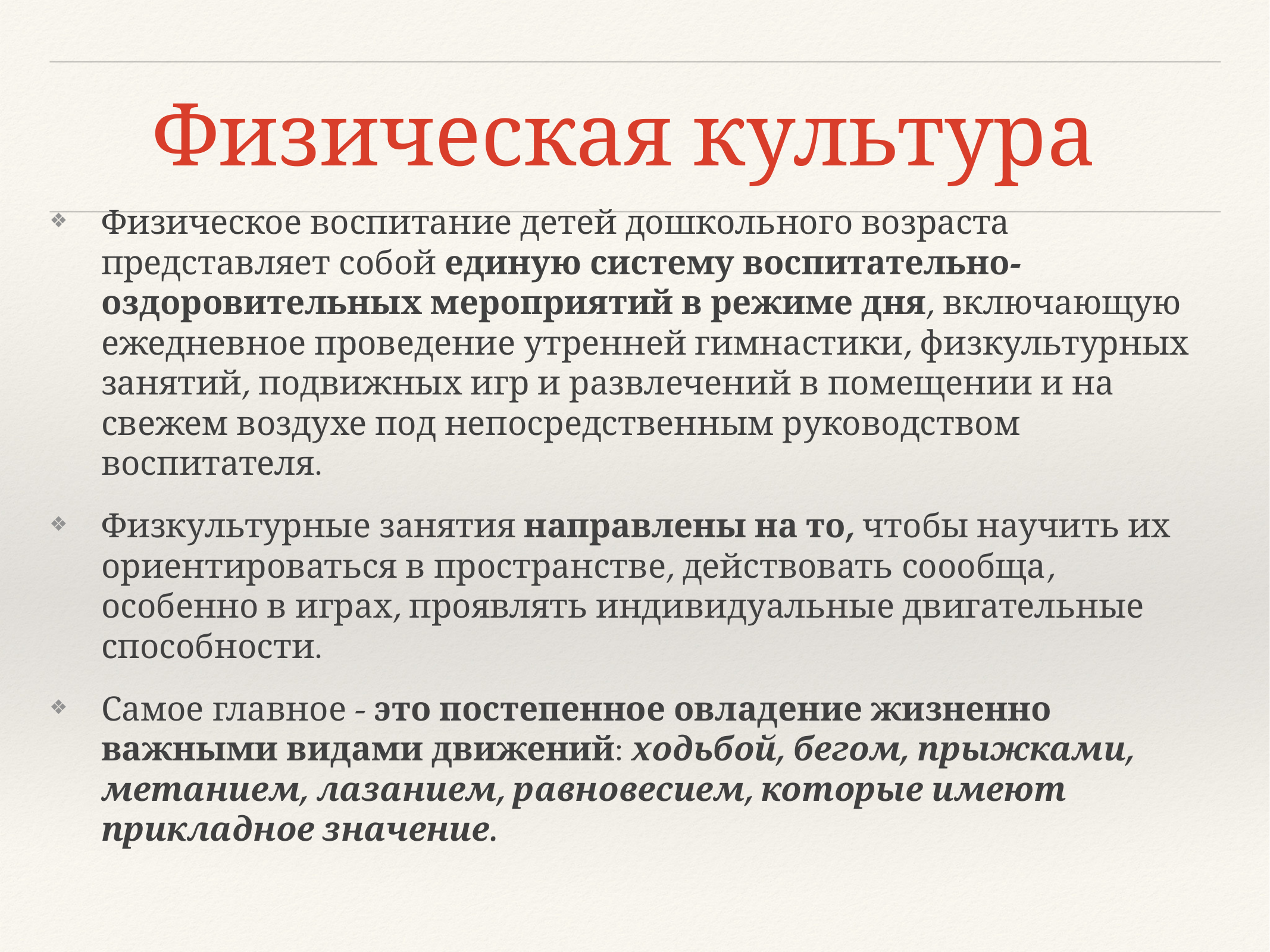

# Физическая культура
Физическое воспитание детей дошкольного возраста представляет собой единую систему воспитательно-оздоровительных мероприятий в режиме дня, включающую ежедневное проведение утренней гимнастики, физкультурных занятий, подвижных игр и развлечений в помещении и на свежем воздухе под непосредственным руководством воспитателя.
Физкультурные занятия направлены на то, чтобы научить их ориентироваться в пространстве, действовать соообща, особенно в играх, проявлять индивидуальные двигательные способности.
Самое главное - это постепенное овладение жизненно важными видами движений: ходьбой, бегом, прыжками, метанием, лазанием, равновесием, которые имеют прикладное значение.